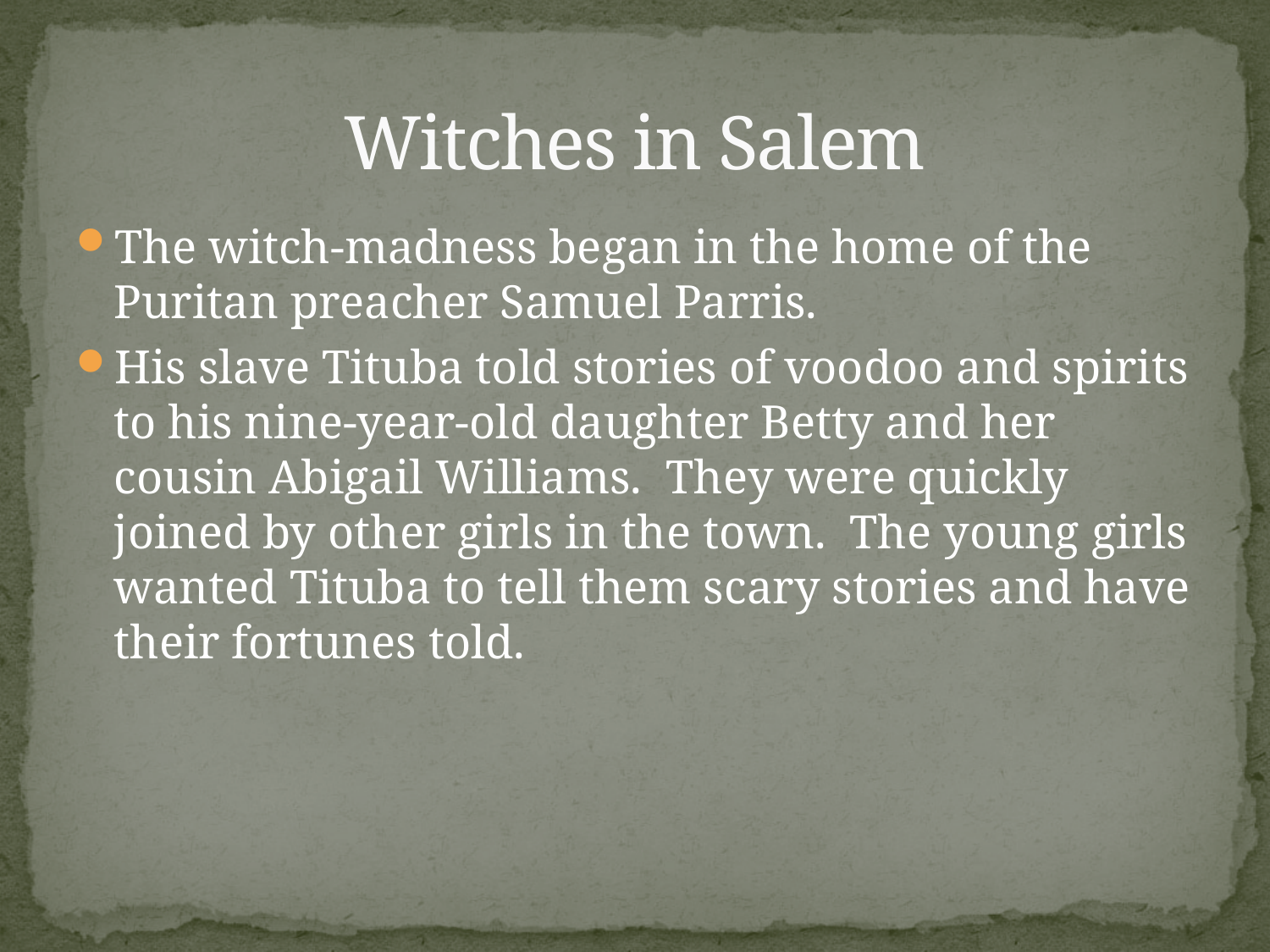

# Witches in Salem
The witch-madness began in the home of the Puritan preacher Samuel Parris.
His slave Tituba told stories of voodoo and spirits to his nine-year-old daughter Betty and her cousin Abigail Williams.  They were quickly joined by other girls in the town.  The young girls wanted Tituba to tell them scary stories and have their fortunes told.